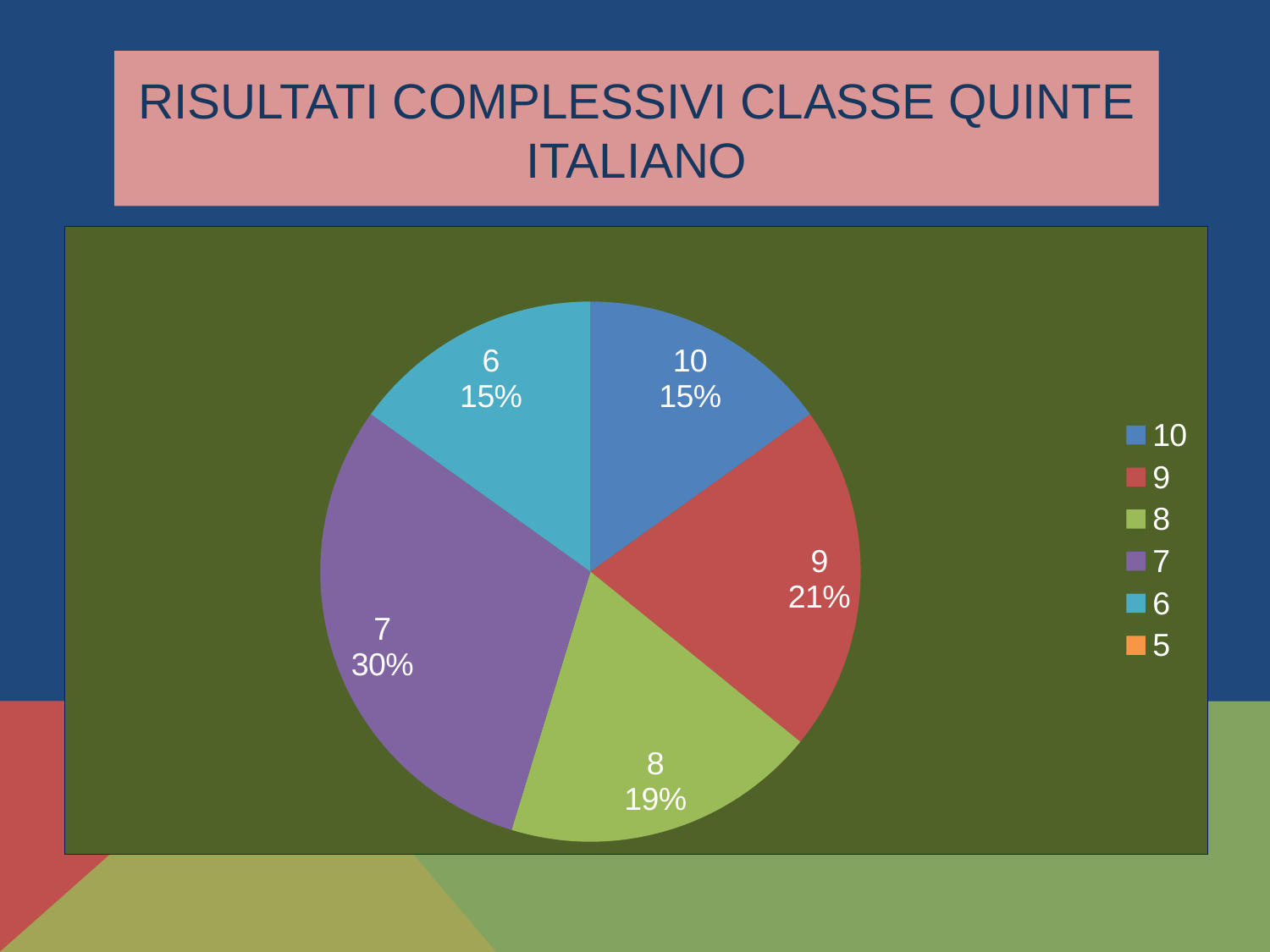

# RISULTATI COMPLESSIVI CLASSE QUINTE ITALIANO

### Chart

| Category | Colonna1 |
|---|---|
| 10 | 8.0 |
| 9 | 11.0 |
| 8 | 10.0 |
| 7 | 16.0 |
| 6 | 8.0 |
| 5 | 0.0 |